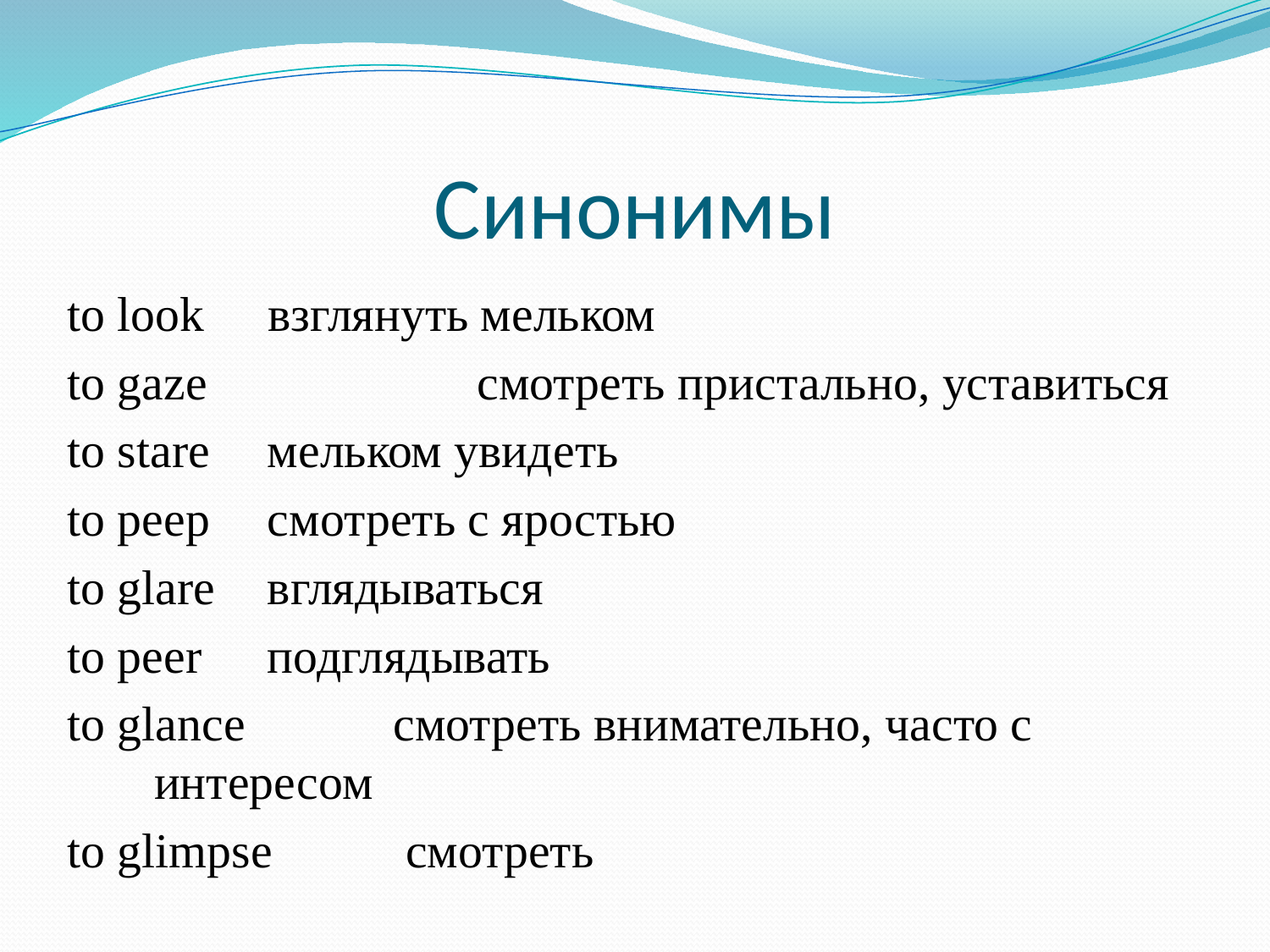

# Синонимы
to look		   взглянуть мельком
to gaze                      смотреть пристально, уставиться
to stare		   мельком увидеть
to peep		   смотреть с яростью
to glare		   вглядываться
to peer		   подглядывать
to glance		   смотреть внимательно, часто с 	 		    интересом
to glimpse		    смотреть